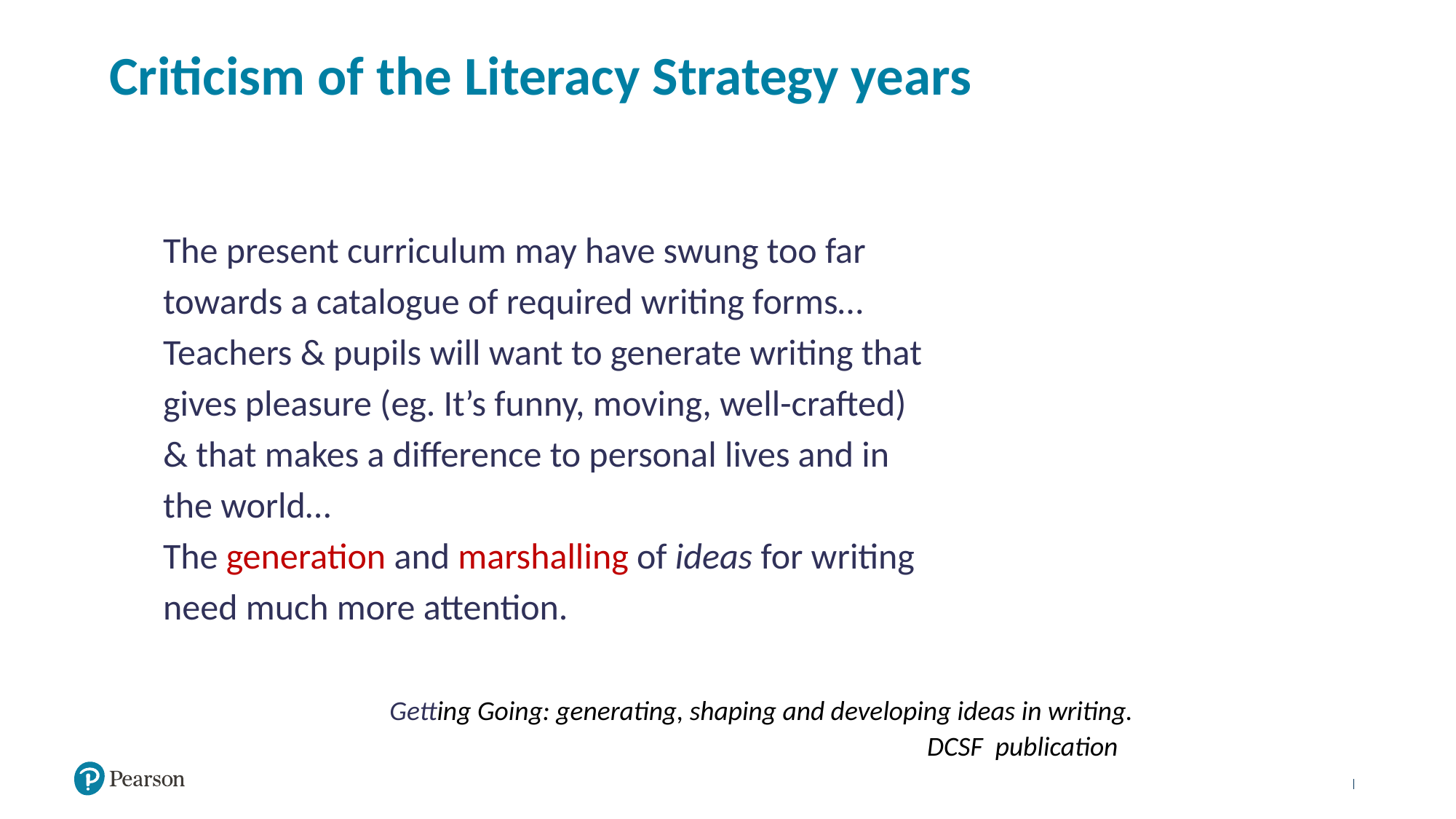

# Criticism of the Literacy Strategy years
The present curriculum may have swung too far
towards a catalogue of required writing forms…
Teachers & pupils will want to generate writing that
gives pleasure (eg. It’s funny, moving, well-crafted)
& that makes a difference to personal lives and in
the world…
The generation and marshalling of ideas for writing
need much more attention.

		 Getting Going: generating, shaping and developing ideas in writing.
 							DCSF  publication